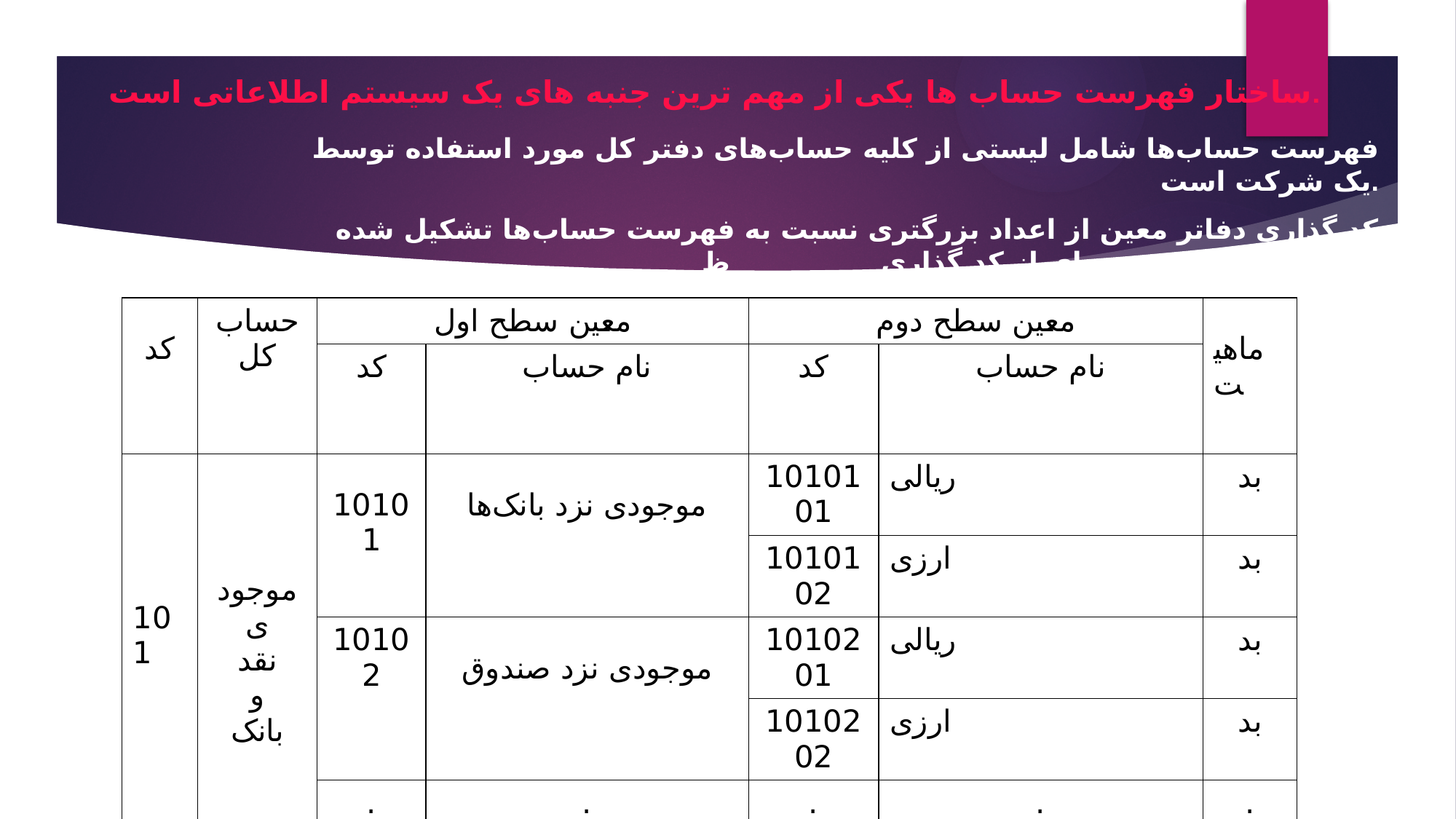

# ساختار فهرست حساب ها یکی از مهم ترین جنبه های یک سیستم اطلاعاتی است.
                  فهرست حساب‌ها شامل لیستی از کلیه حساب‌های دفتر کل مورد استفاده توسط یک شرکت است.
                 کد گذاری دفاتر معین از اعداد بزرگتری نسبت به فهرست حساب‌ها تشکیل شده است؛ جدول زیر نمونه‌ای از کد گذاری                ظ                                                                         دفاتر معین برای موجودی نقد و بانک می‌باشد.

| کد | حساب کل | معین سطح اول |  | معین سطح دوم |  | ماهیت |
| --- | --- | --- | --- | --- | --- | --- |
|  |  | کد | نام حساب | کد | نام حساب |  |
| 101 | موجودی نقد و بانک | 10101 | موجودی نزد بانک‌ها | 1010101 | ریالی | بد |
|  |  |  |  | 1010102 | ارزی | بد |
|  |  | 10102 | موجودی نزد صندوق | 1010201 | ریالی | بد |
|  |  |  |  | 1010202 | ارزی | بد |
|  |  | . . . | . . . | . . . | . . . | . . . |